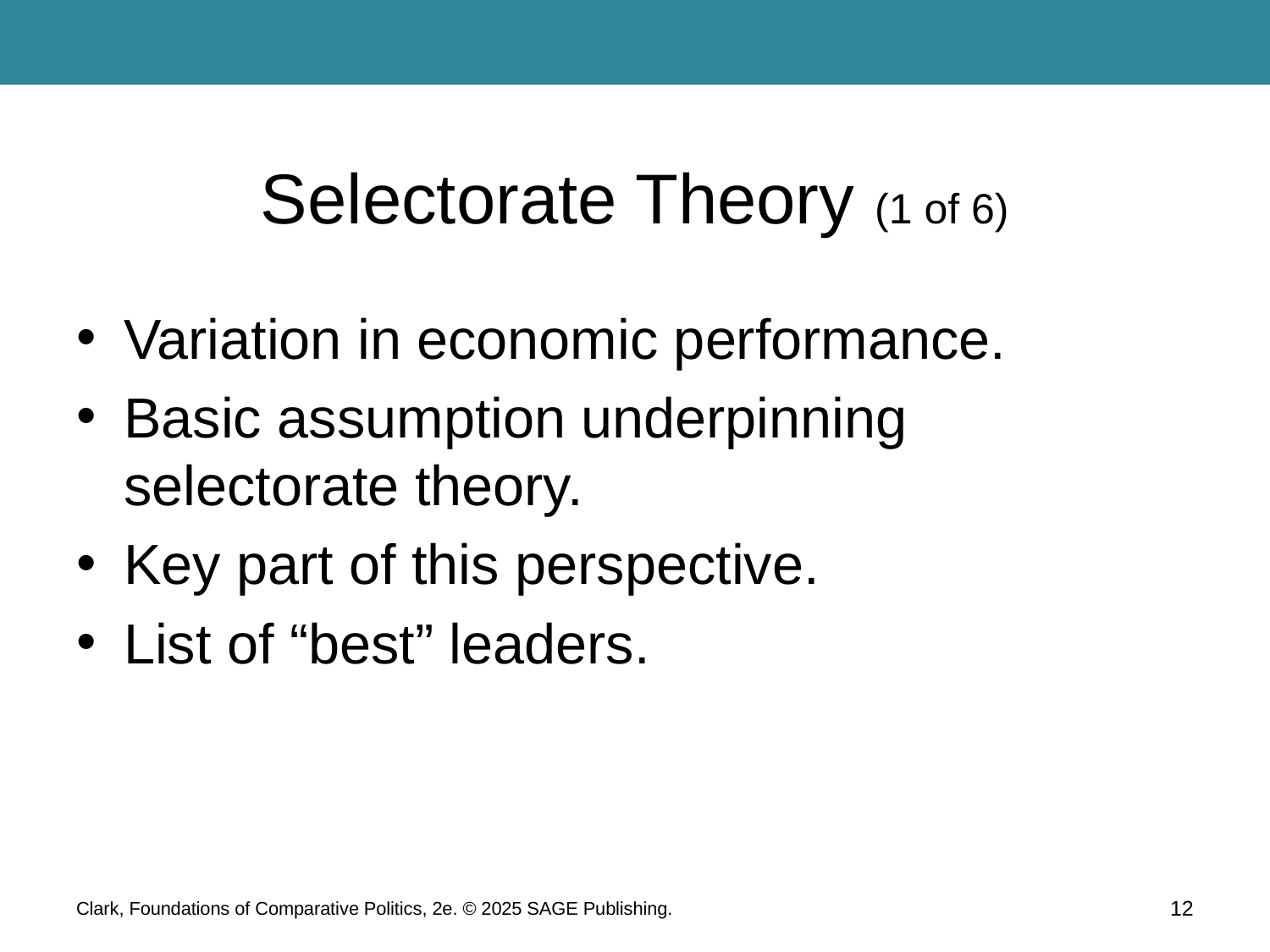

# Selectorate Theory (1 of 6)
Variation in economic performance.
Basic assumption underpinning selectorate theory.
Key part of this perspective.
List of “best” leaders.
Clark, Foundations of Comparative Politics, 2e. © 2025 SAGE Publishing.
12